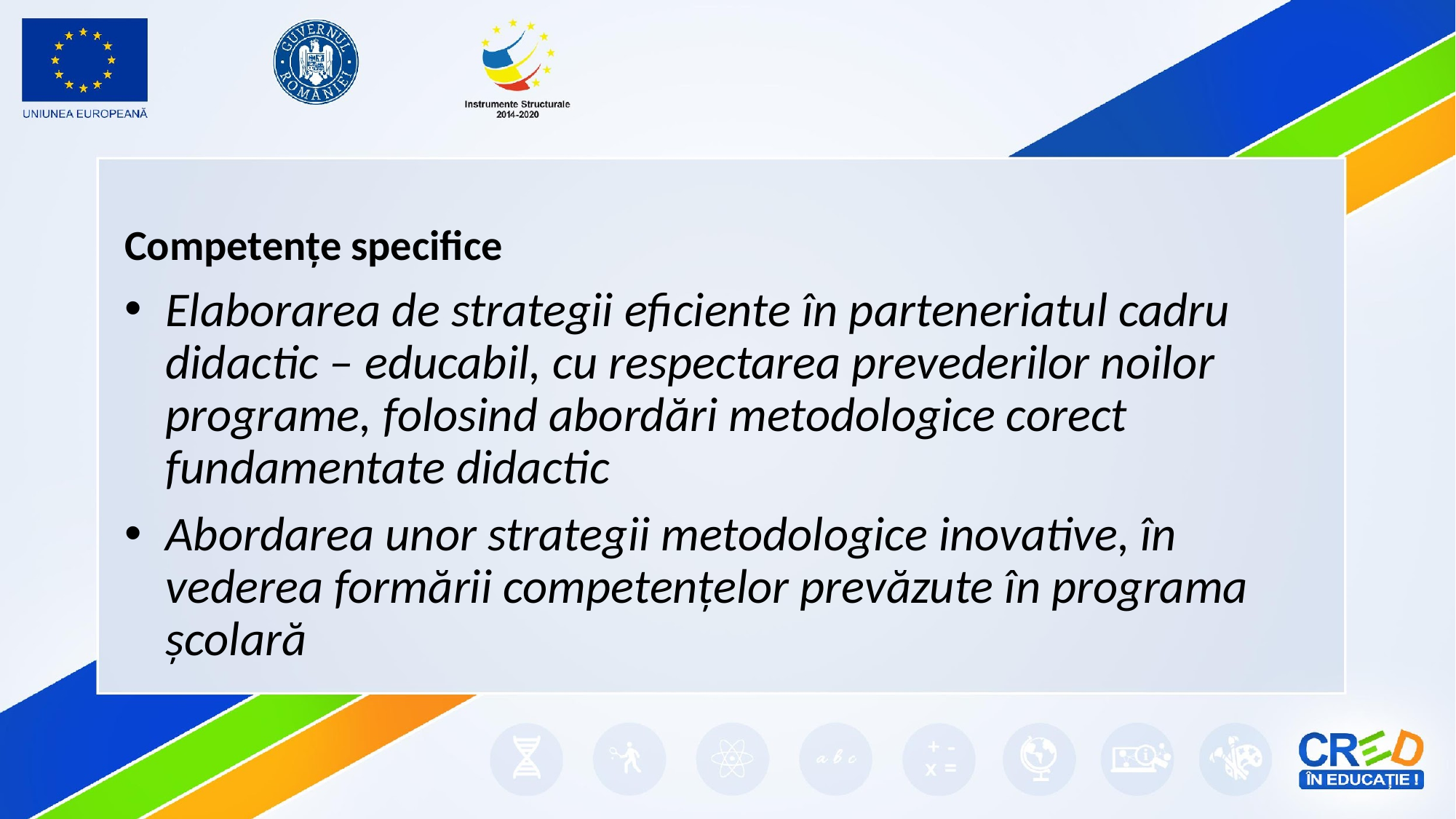

#
Competențe specifice
Elaborarea de strategii eficiente în parteneriatul cadru didactic – educabil, cu respectarea prevederilor noilor programe, folosind abordări metodologice corect fundamentate didactic
Abordarea unor strategii metodologice inovative, în vederea formării competențelor prevăzute în programa școlară